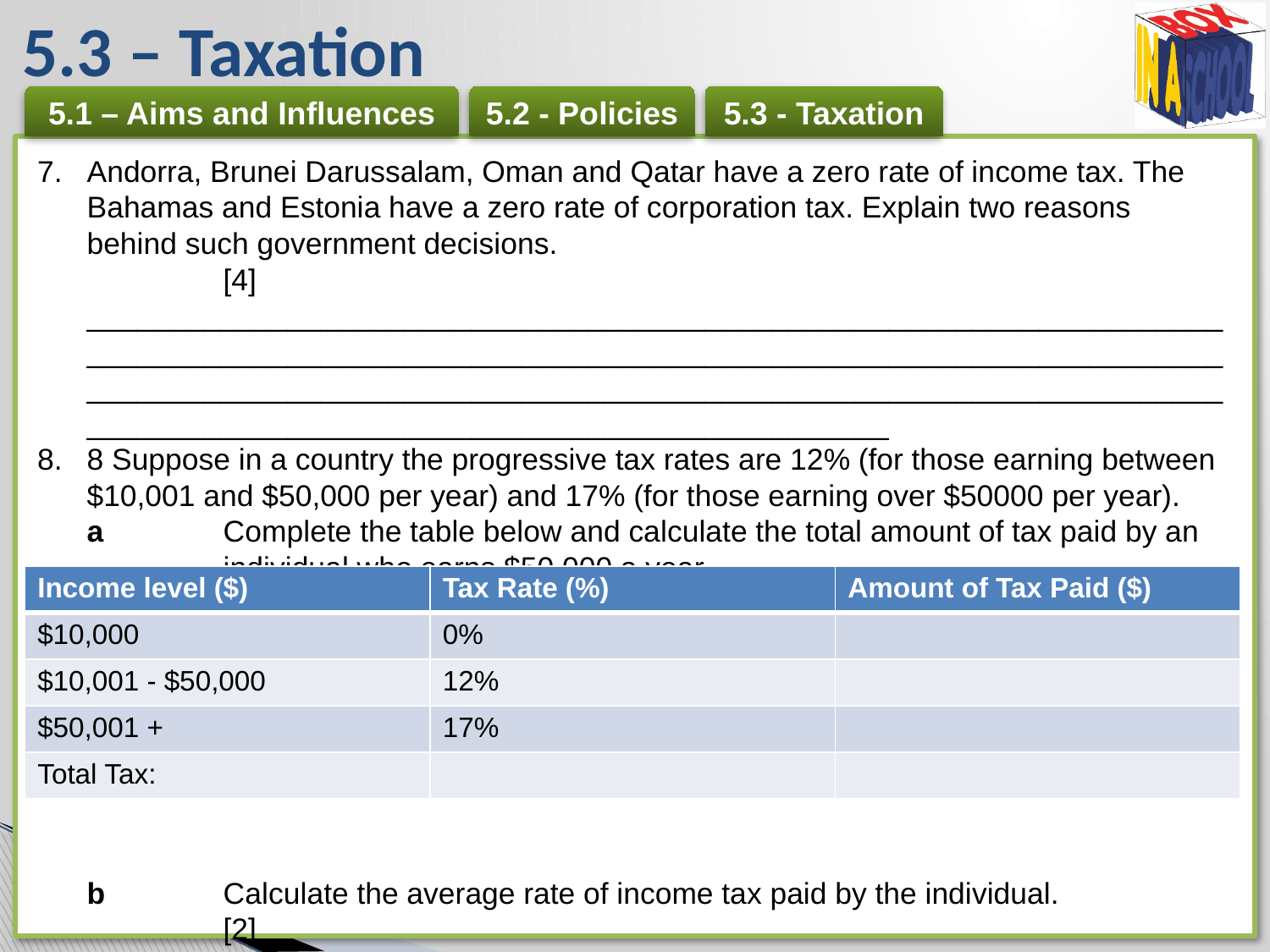

# 5.3 – Taxation
Andorra, Brunei Darussalam, Oman and Qatar have a zero rate of income tax. The Bahamas and Estonia have a zero rate of corporation tax. Explain two reasons behind such government decisions.	[4]
____________________________________________________________________________________________________________________________________________________________________________________________________________________________________________________________
8 Suppose in a country the progressive tax rates are 12% (for those earning between $10,001 and $50,000 per year) and 17% (for those earning over $50000 per year).
a 	Complete the table below and calculate the total amount of tax paid by an 	individual who earns $50,000 a year. 	[4]
b 	Calculate the average rate of income tax paid by the individual. 	[2]
________________________________________________________________________________________________________________________________________
| Income level ($) | Tax Rate (%) | Amount of Tax Paid ($) |
| --- | --- | --- |
| $10,000 | 0% |  |
| $10,001 - $50,000 | 12% |  |
| $50,001 + | 17% |  |
| Total Tax: |  |  |